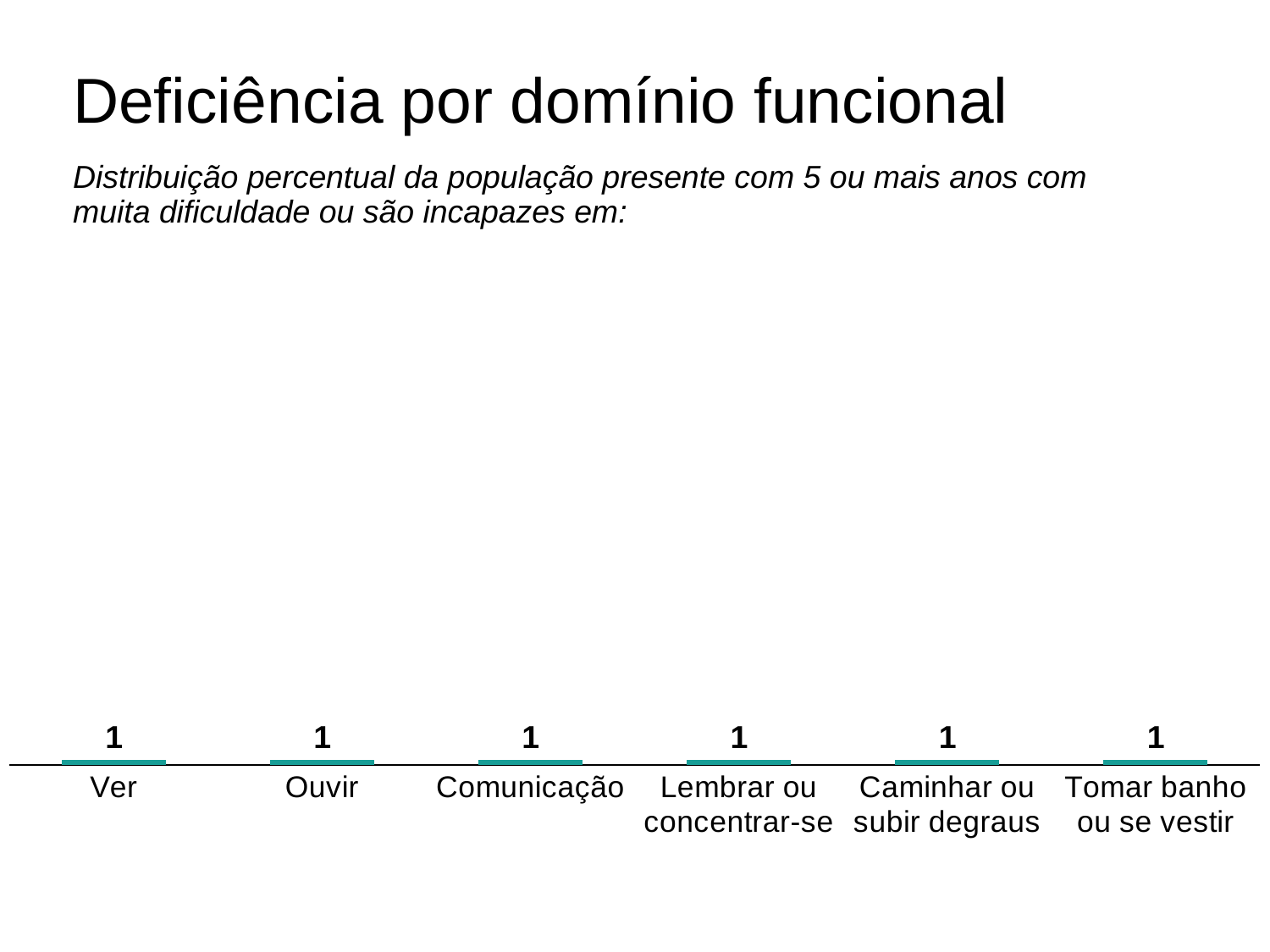

# Deficiência por domínio funcional
Distribuição percentual da população presente com 5 ou mais anos com muita dificuldade ou são incapazes em:

### Chart

| Category | Women |
|---|---|
| Ver | 1.0 |
| Ouvir | 1.0 |
| Comunicação | 1.0 |
| Lembrar ou concentrar-se | 1.0 |
| Caminhar ou subir degraus | 1.0 |
| Tomar banho ou se vestir | 1.0 |